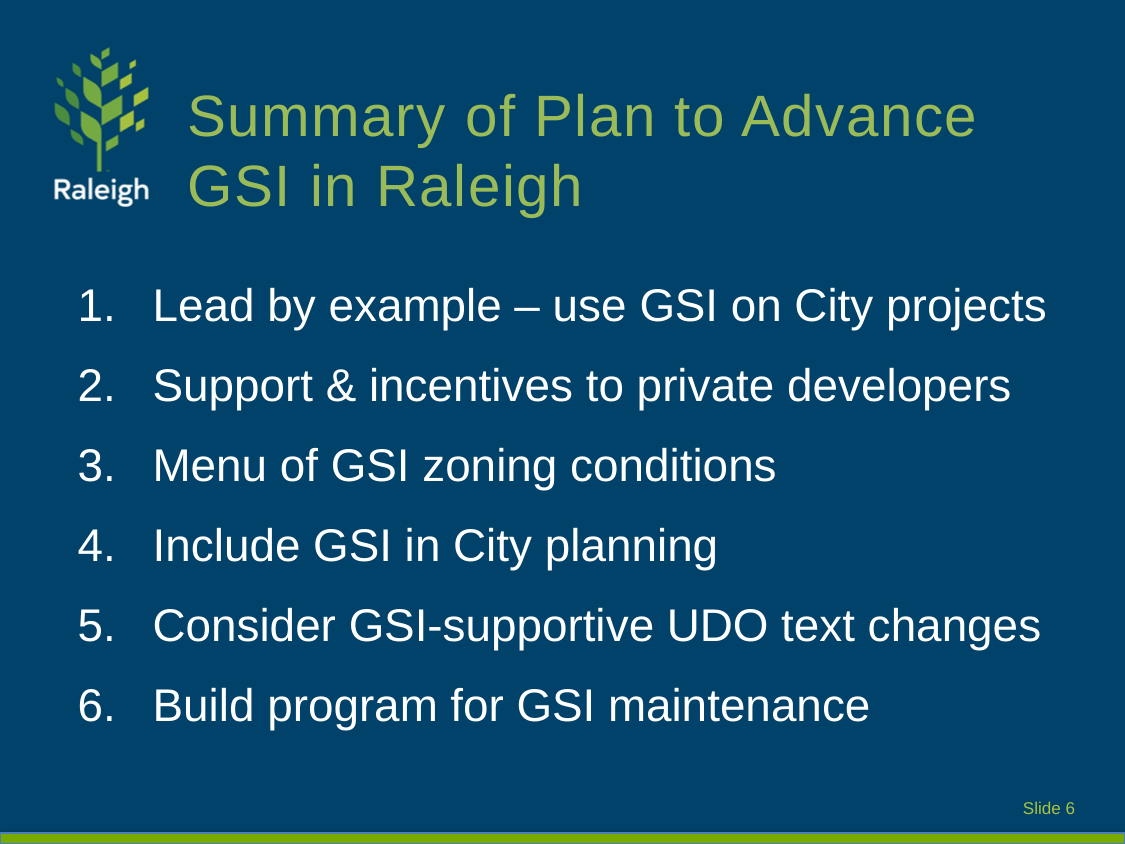

# Summary of Plan to Advance GSI in Raleigh
Lead by example – use GSI on City projects
Support & incentives to private developers
Menu of GSI zoning conditions
Include GSI in City planning
Consider GSI-supportive UDO text changes
Build program for GSI maintenance